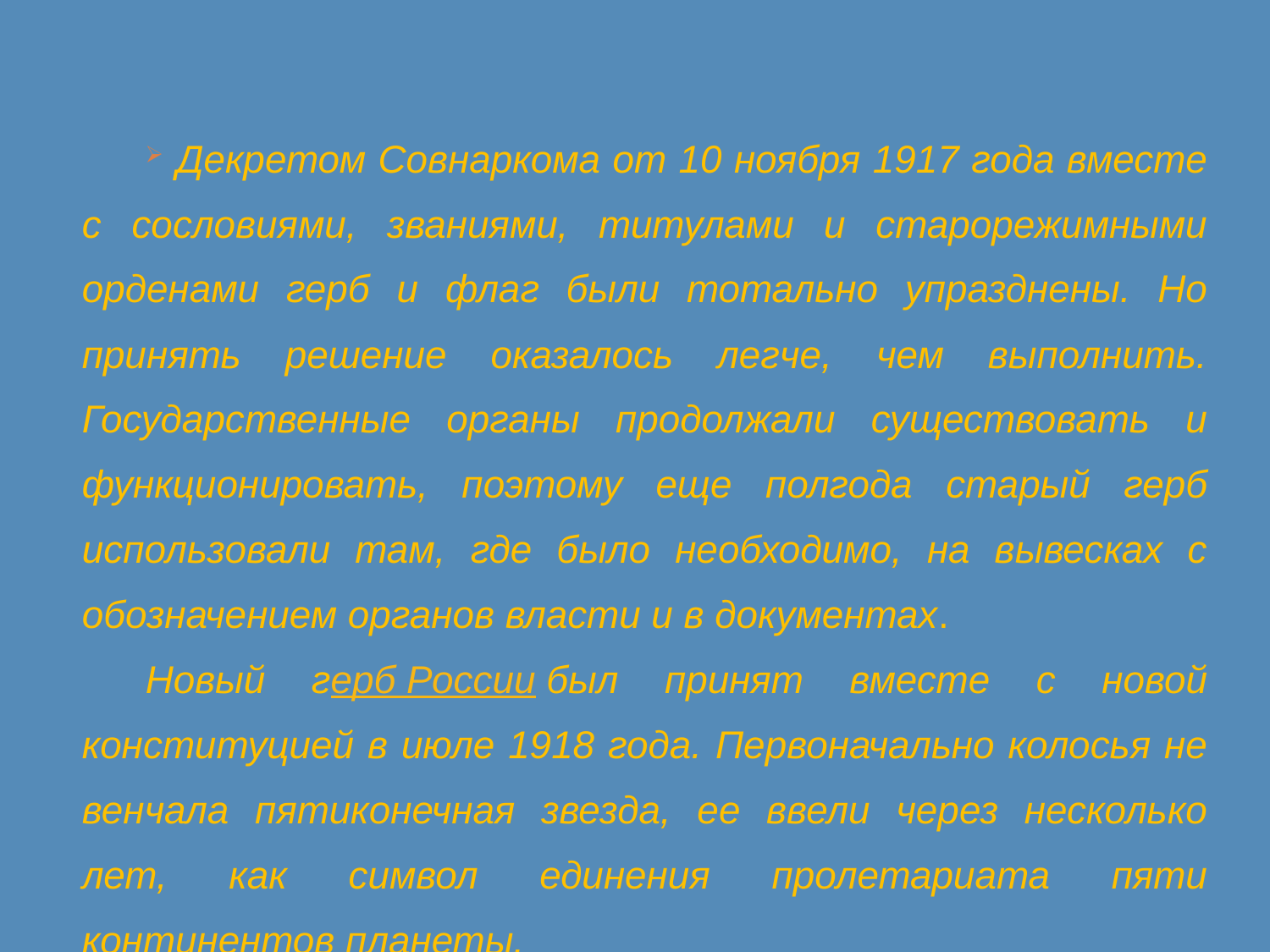

Декретом Совнаркома от 10 ноября 1917 года вместе с сословиями, званиями, титулами и старорежимными орденами герб и флаг были тотально упразднены. Но принять решение оказалось легче, чем выполнить. Государственные органы продолжали существовать и функционировать, поэтому еще полгода старый герб использовали там, где было необходимо, на вывесках с обозначением органов власти и в документах.
Новый герб России был принят вместе с новой конституцией в июле 1918 года. Первоначально колосья не венчала пятиконечная звезда, ее ввели через несколько лет, как символ единения пролетариата пяти континентов планеты.